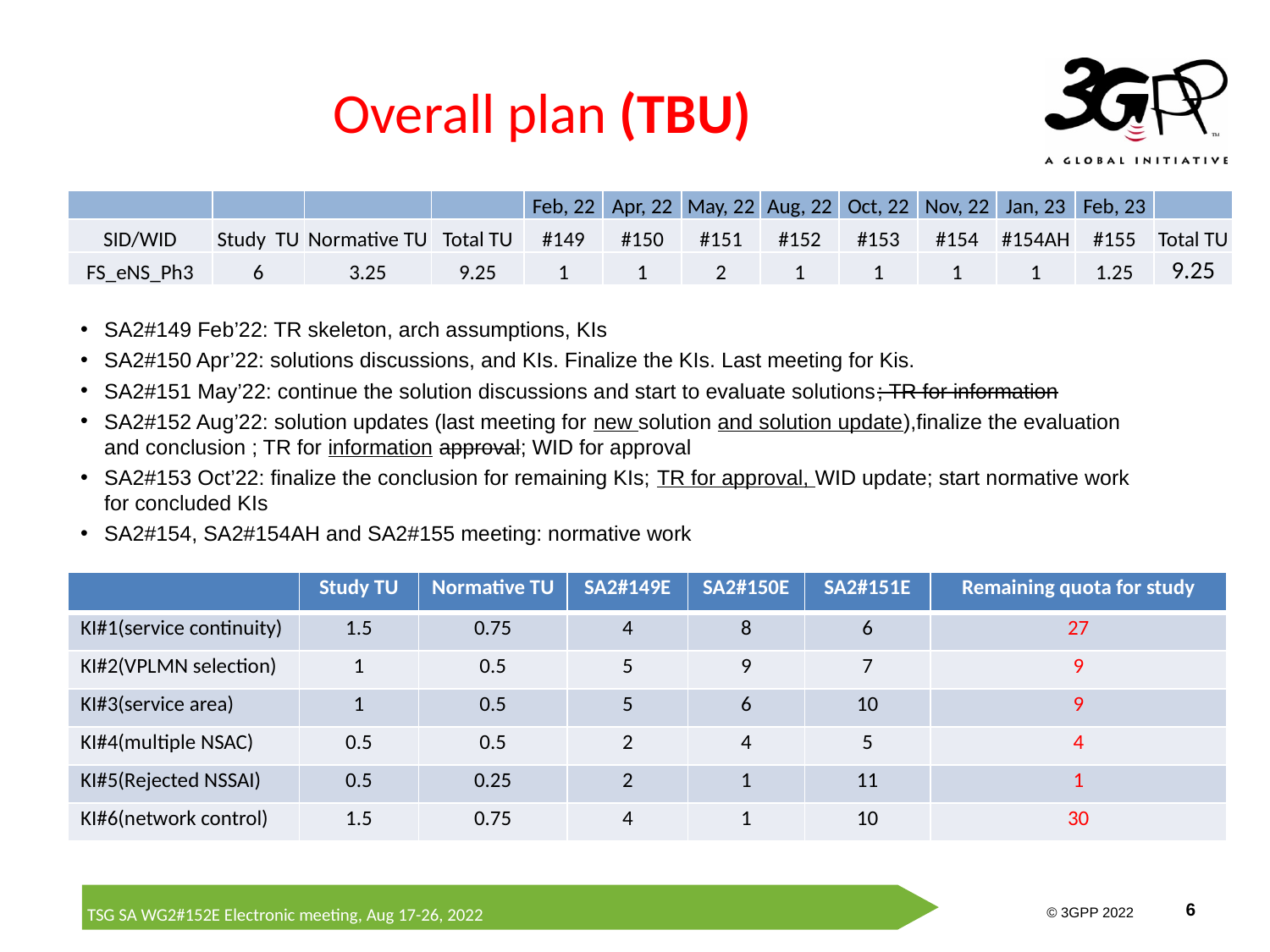

# Overall plan (TBU)
|  |  |  |  | Feb, 22 | Apr, 22 | May, 22 | Aug, 22 | Oct, 22 | Nov, 22 | Jan, 23 | Feb, 23 |  |
| --- | --- | --- | --- | --- | --- | --- | --- | --- | --- | --- | --- | --- |
| SID/WID | Study TU | Normative TU | Total TU | #149 | #150 | #151 | #152 | #153 | #154 | #154AH | #155 | Total TU |
| FS\_eNS\_Ph3 | 6 | 3.25 | 9.25 | 1 | 1 | 2 | 1 | 1 | 1 | 1 | 1.25 | 9.25 |
SA2#149 Feb’22: TR skeleton, arch assumptions, KIs
SA2#150 Apr’22: solutions discussions, and KIs. Finalize the KIs. Last meeting for Kis.
SA2#151 May’22: continue the solution discussions and start to evaluate solutions; TR for information
SA2#152 Aug’22: solution updates (last meeting for new solution and solution update),finalize the evaluation and conclusion ; TR for information approval; WID for approval
SA2#153 Oct’22: finalize the conclusion for remaining KIs; TR for approval, WID update; start normative work for concluded KIs
SA2#154, SA2#154AH and SA2#155 meeting: normative work
|  | Study TU | Normative TU | SA2#149E | SA2#150E | SA2#151E | Remaining quota for study |
| --- | --- | --- | --- | --- | --- | --- |
| KI#1(service continuity) | 1.5 | 0.75 | 4 | 8 | 6 | 27 |
| KI#2(VPLMN selection) | 1 | 0.5 | 5 | 9 | 7 | 9 |
| KI#3(service area) | 1 | 0.5 | 5 | 6 | 10 | 9 |
| KI#4(multiple NSAC) | 0.5 | 0.5 | 2 | 4 | 5 | 4 |
| KI#5(Rejected NSSAI) | 0.5 | 0.25 | 2 | 1 | 11 | 1 |
| KI#6(network control) | 1.5 | 0.75 | 4 | 1 | 10 | 30 |